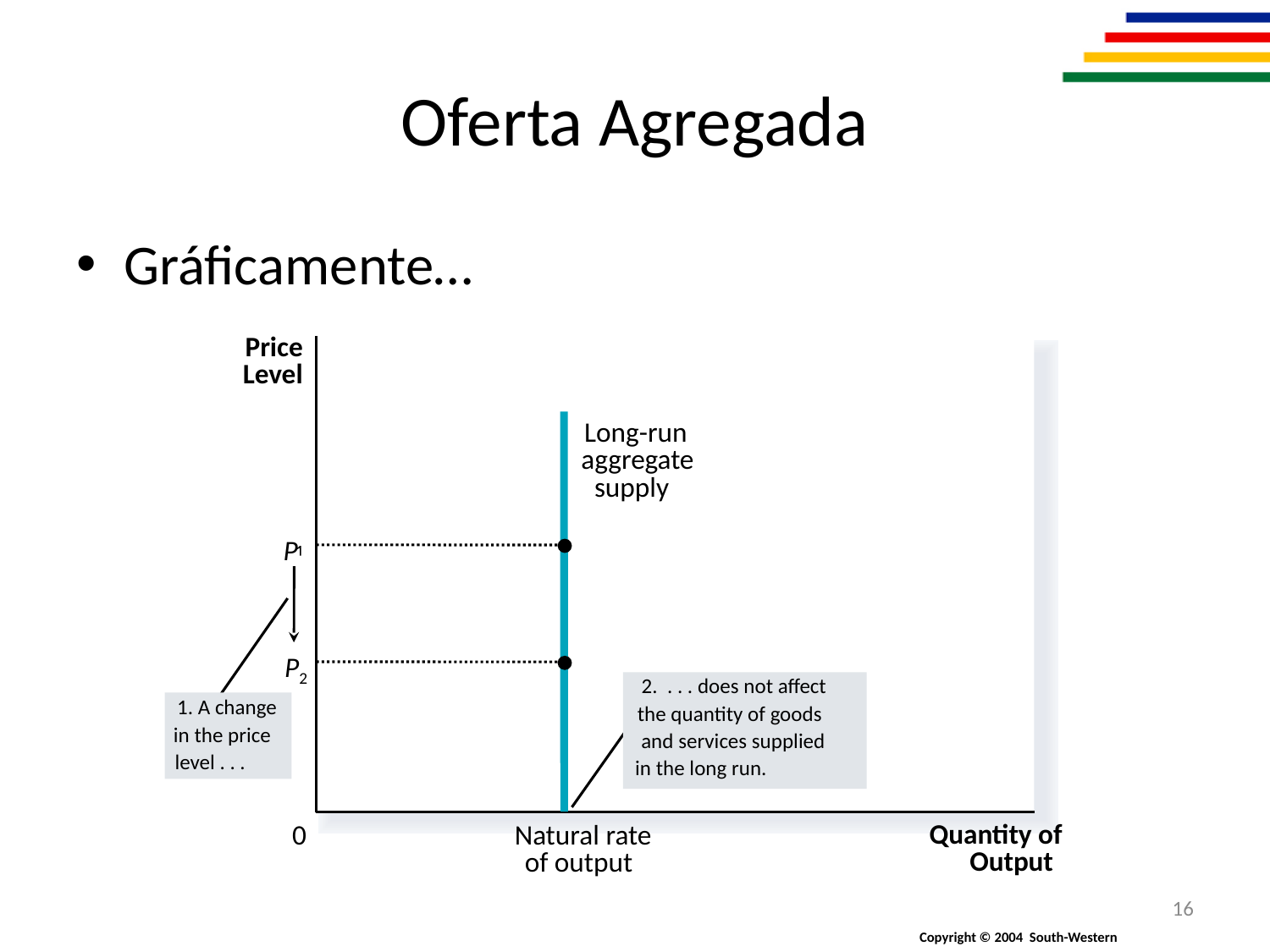

# Oferta Agregada
Gráficamente…
Price

Level

Long-run
aggregate
supply
P

1. A change
in the price
level . . .
P2

2.  . . . does not affect
the quantity of goods

and services supplied
in the long run.
Quantity of
0
Natural rate
Output
of output
Copyright © 2004  South-Western
16